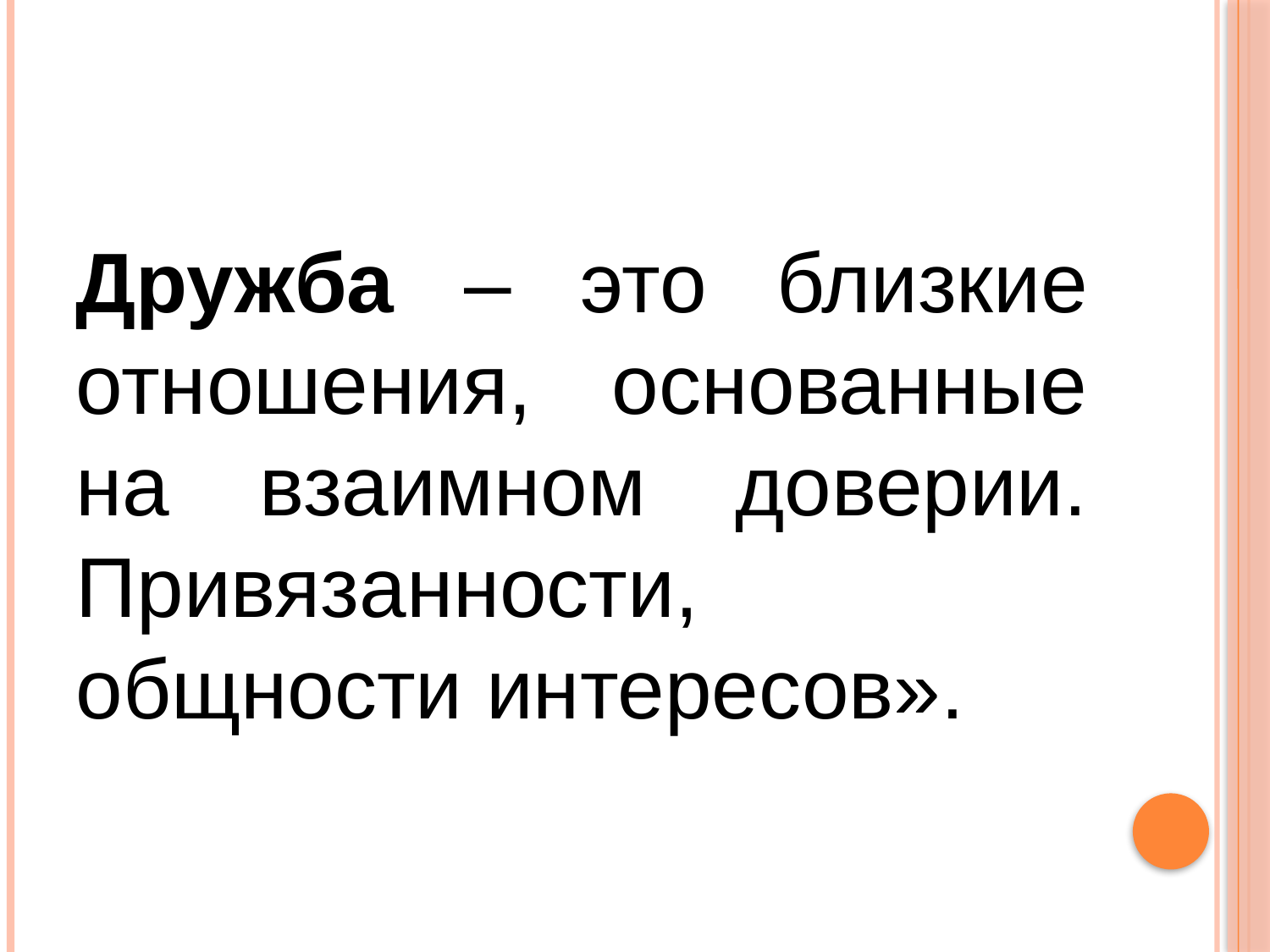

#
Дружба – это близкие отношения, основанные на взаимном доверии. Привязанности, общности интересов».